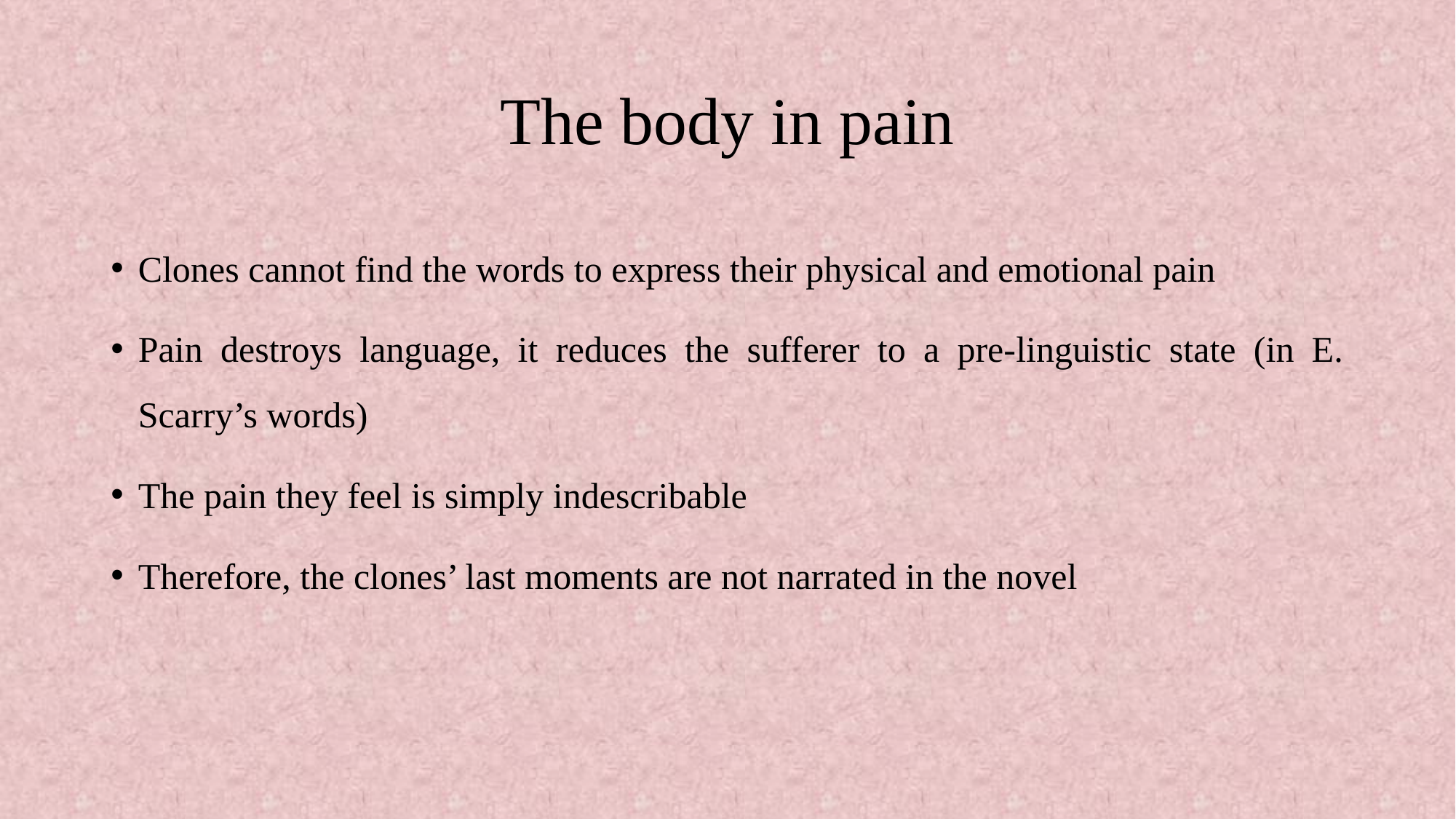

# The body in pain
Clones cannot find the words to express their physical and emotional pain
Pain destroys language, it reduces the sufferer to a pre-linguistic state (in E. Scarry’s words)
The pain they feel is simply indescribable
Therefore, the clones’ last moments are not narrated in the novel